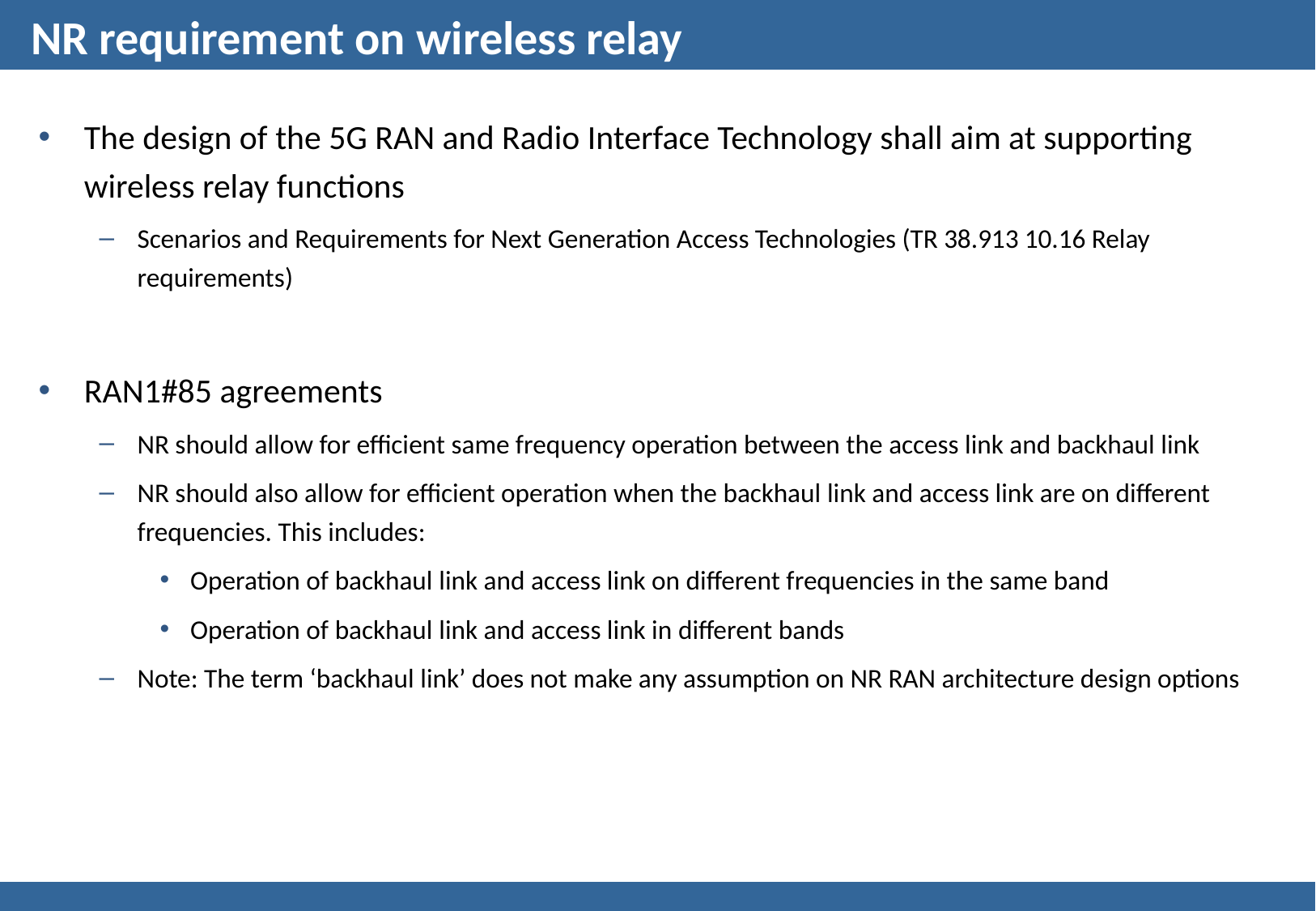

# NR requirement on wireless relay
The design of the 5G RAN and Radio Interface Technology shall aim at supporting wireless relay functions
Scenarios and Requirements for Next Generation Access Technologies (TR 38.913 10.16 Relay requirements)

RAN1#85 agreements
NR should allow for efficient same frequency operation between the access link and backhaul link
NR should also allow for efficient operation when the backhaul link and access link are on different frequencies. This includes:
Operation of backhaul link and access link on different frequencies in the same band
Operation of backhaul link and access link in different bands
Note: The term ‘backhaul link’ does not make any assumption on NR RAN architecture design options